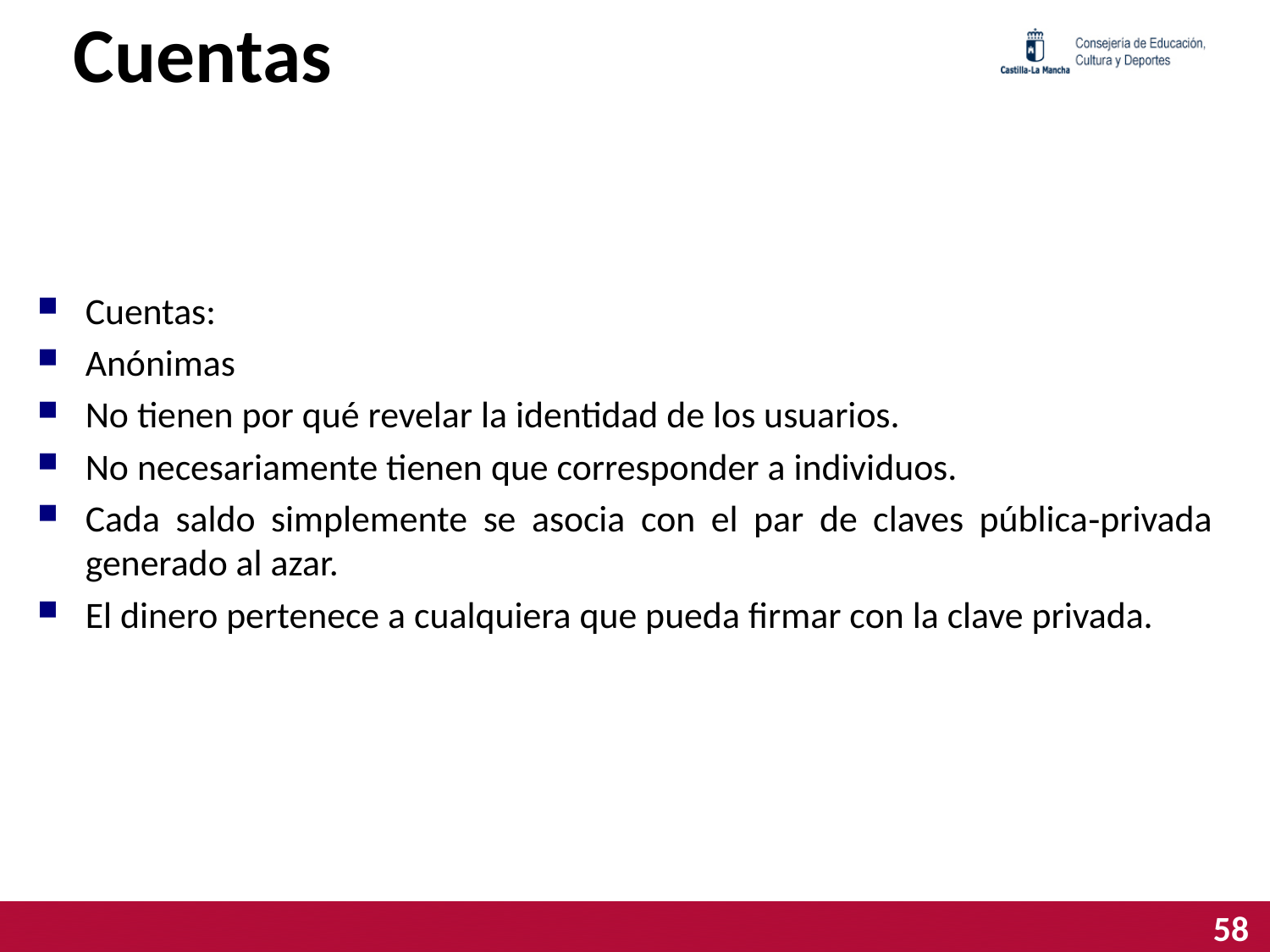

# Cuentas

Cuentas:
Anónimas
No tienen por qué revelar la identidad de los usuarios.
No necesariamente tienen que corresponder a individuos.
Cada saldo simplemente se asocia con el par de claves pública‐privada generado al azar.
El dinero pertenece a cualquiera que pueda firmar con la clave privada.